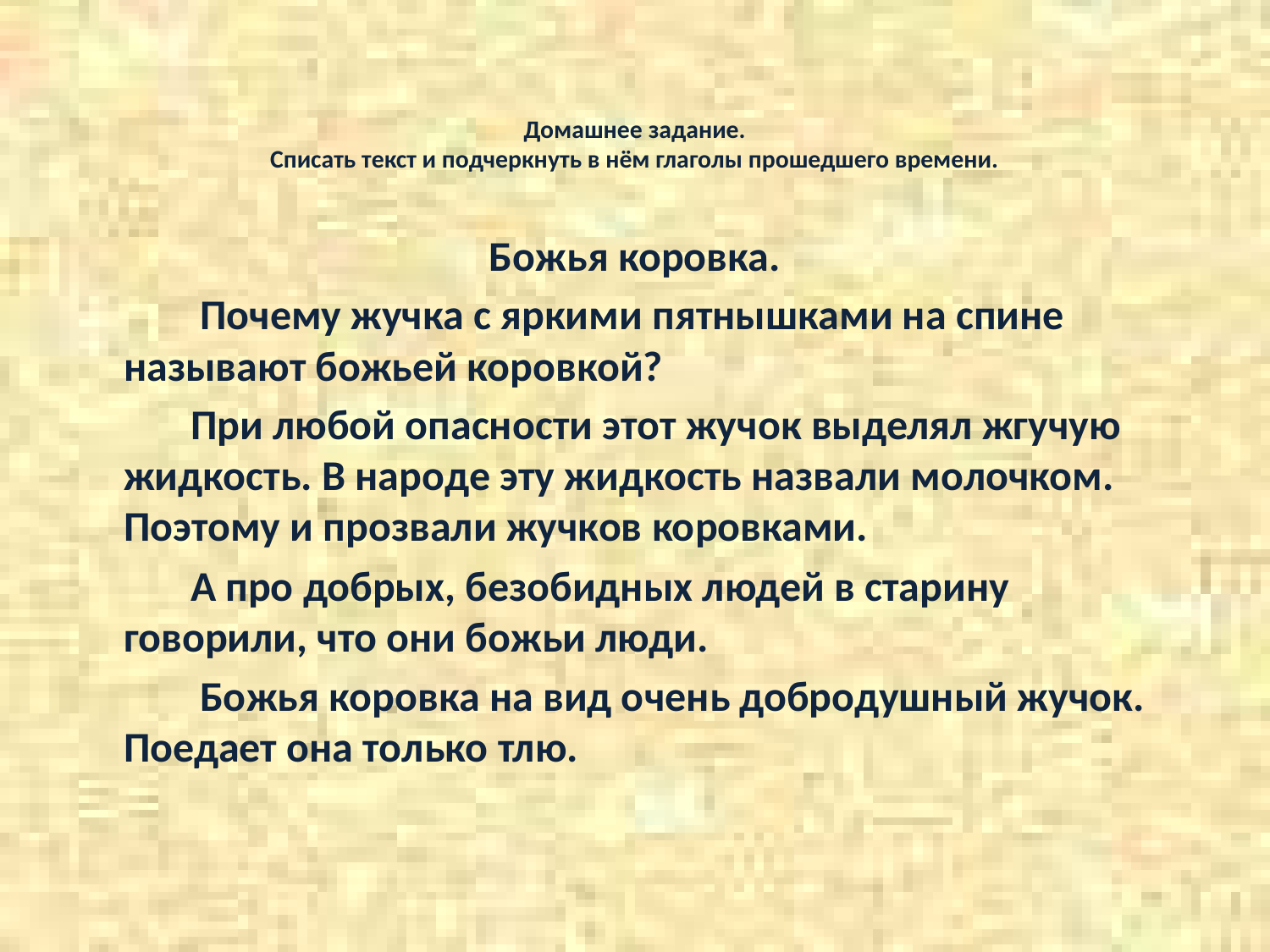

# Домашнее задание. Списать текст и подчеркнуть в нём глаголы прошедшего времени.
Божья коровка.
             Почему жучка с яркими пятнышками на спине называют божьей коровкой?
            При любой опасности этот жучок выделял жгучую жидкость. В народе эту жидкость назвали молочком. Поэтому и прозвали жучков коровками.
            А про добрых, безобидных людей в старину говорили, что они божьи люди.
             Божья коровка на вид очень добродушный жучок. Поедает она только тлю.